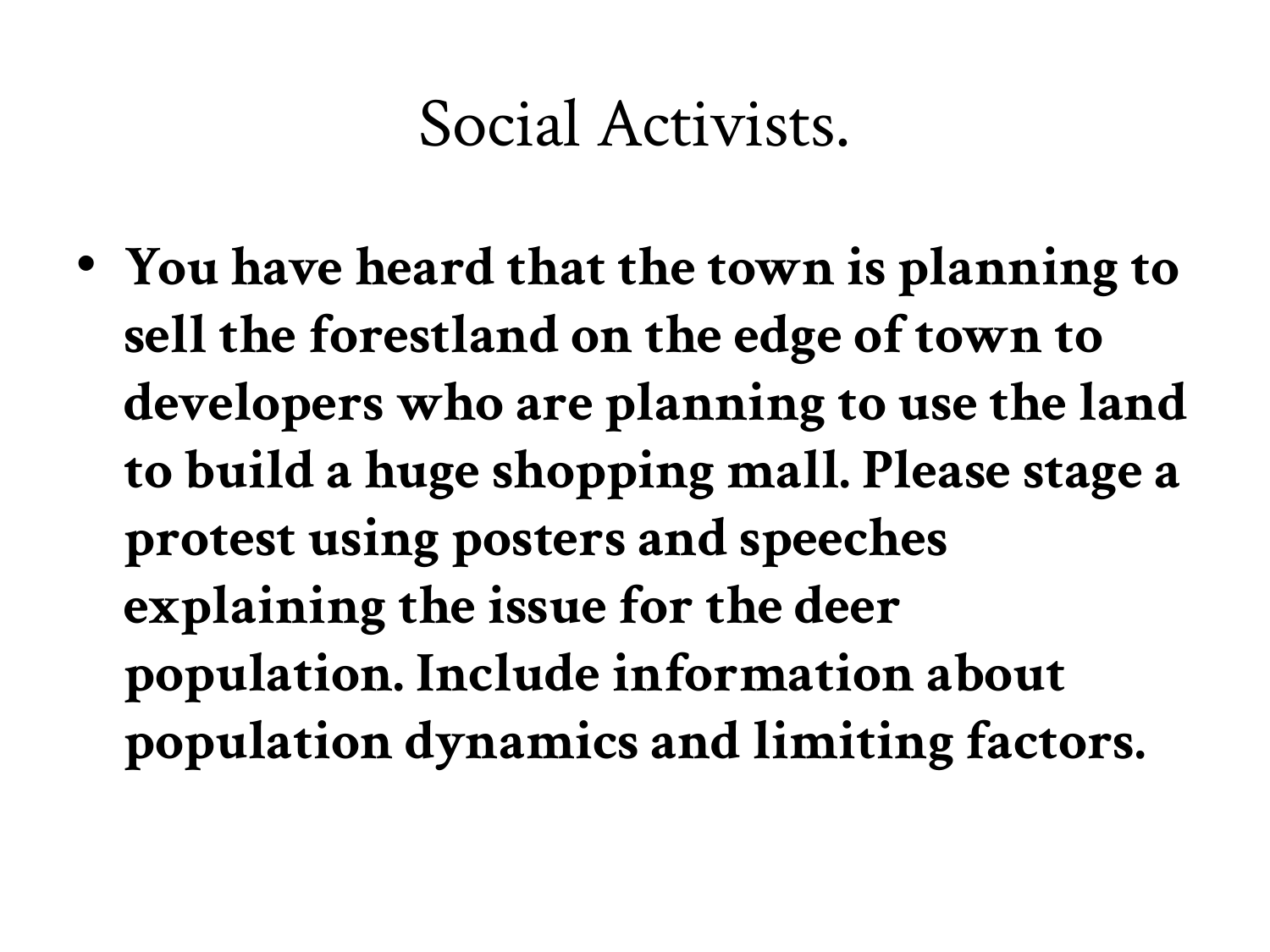

# Social Activists.
You have heard that the town is planning to sell the forestland on the edge of town to developers who are planning to use the land to build a huge shopping mall. Please stage a protest using posters and speeches explaining the issue for the deer population. Include information about population dynamics and limiting factors.